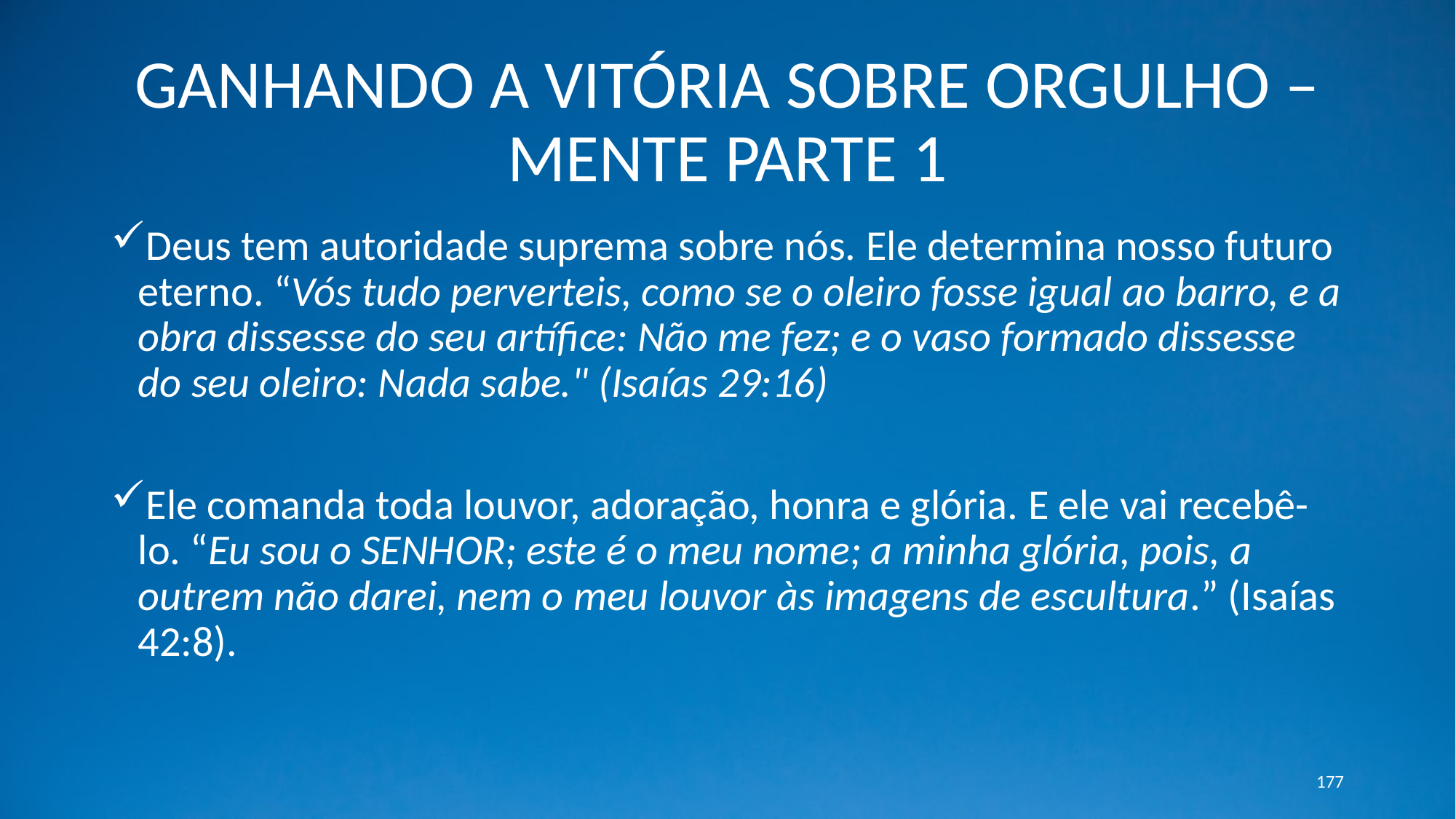

# GANHANDO A VITÓRIA SOBRE ORGULHO – MENTE PARTE 1
Deus tem autoridade suprema sobre nós. Ele determina nosso futuro eterno. “Vós tudo perverteis, como se o oleiro fosse igual ao barro, e a obra dissesse do seu artífice: Não me fez; e o vaso formado dissesse do seu oleiro: Nada sabe." (Isaías 29:16)

Ele comanda toda louvor, adoração, honra e glória. E ele vai recebê-lo. “Eu sou o SENHOR; este é o meu nome; a minha glória, pois, a outrem não darei, nem o meu louvor às imagens de escultura.” (Isaías 42:8).

177